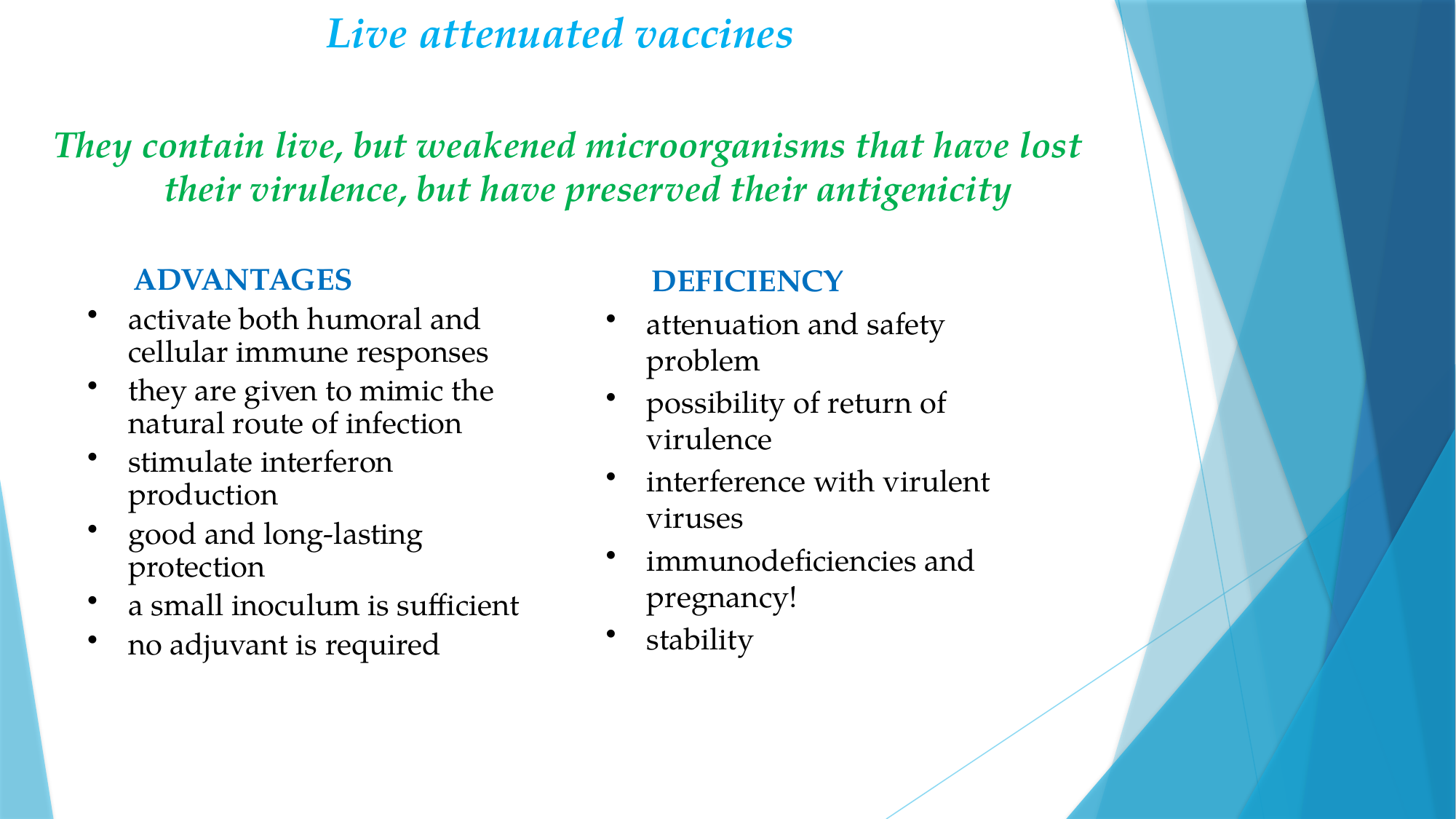

Live attenuated vaccines
They contain live, but weakened microorganisms that have lost their virulence, but have preserved their antigenicity
      DEFICIENCY
attenuation and safety problem
possibility of return of virulence
interference with virulent viruses
immunodeficiencies and pregnancy!
stability
      ADVANTAGES
activate both humoral and cellular immune responses
they are given to mimic the natural route of infection
stimulate interferon production
good and long-lasting protection
a small inoculum is sufficient
no adjuvant is required